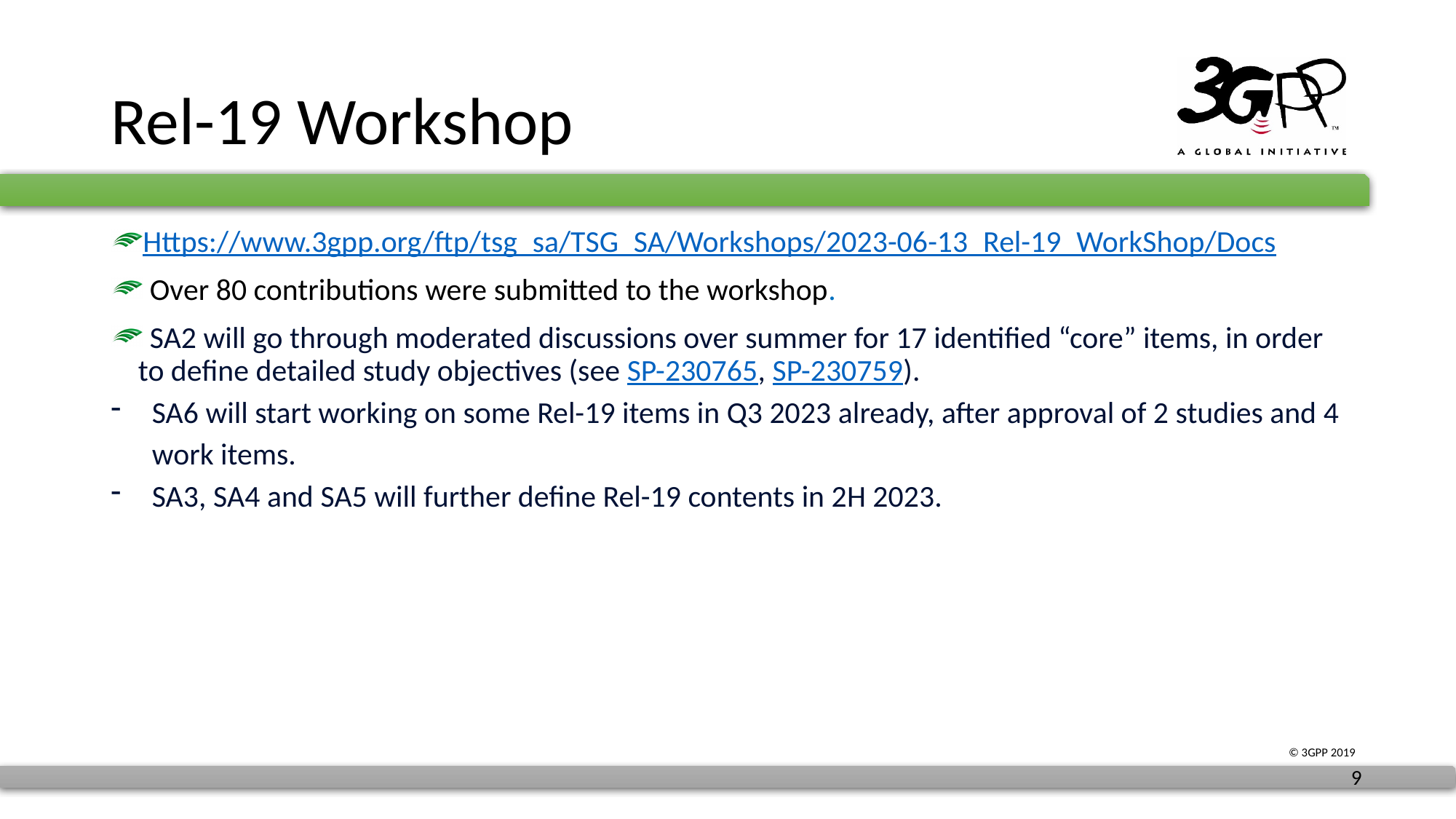

# Rel-19 Workshop

Https://www.3gpp.org/ftp/tsg_sa/TSG_SA/Workshops/2023-06-13_Rel-19_WorkShop/Docs
 Over 80 contributions were submitted to the workshop.
 SA2 will go through moderated discussions over summer for 17 identified “core” items, in order to define detailed study objectives (see SP-230765, SP-230759).
SA6 will start working on some Rel-19 items in Q3 2023 already, after approval of 2 studies and 4 work items.
SA3, SA4 and SA5 will further define Rel-19 contents in 2H 2023.